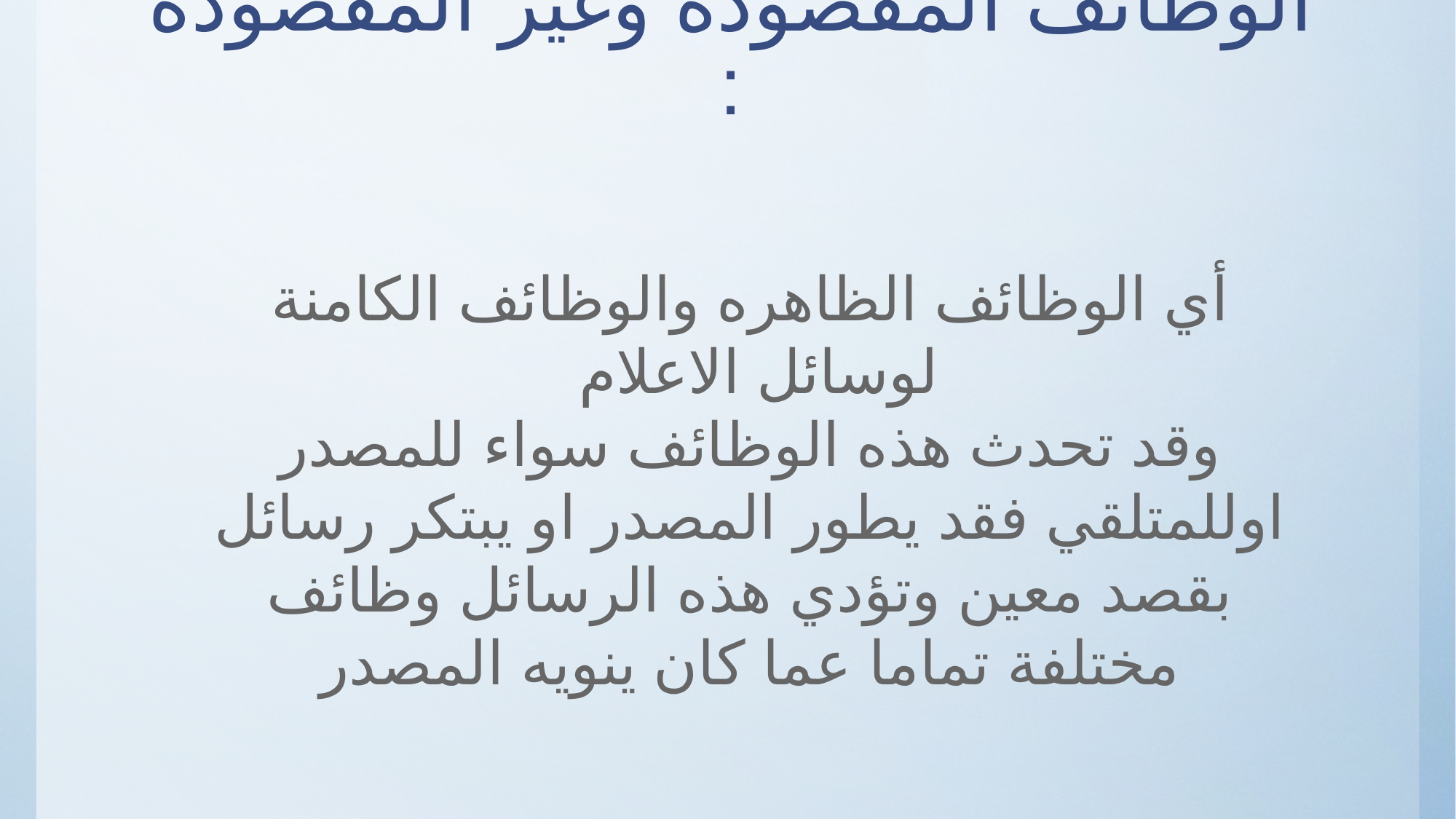

# الوظائف المقصودة وغير المقصودة :
أي الوظائف الظاهره والوظائف الكامنة لوسائل الاعلام
وقد تحدث هذه الوظائف سواء للمصدر اوللمتلقي فقد يطور المصدر او يبتكر رسائل بقصد معين وتؤدي هذه الرسائل وظائف مختلفة تماما عما كان ينويه المصدر